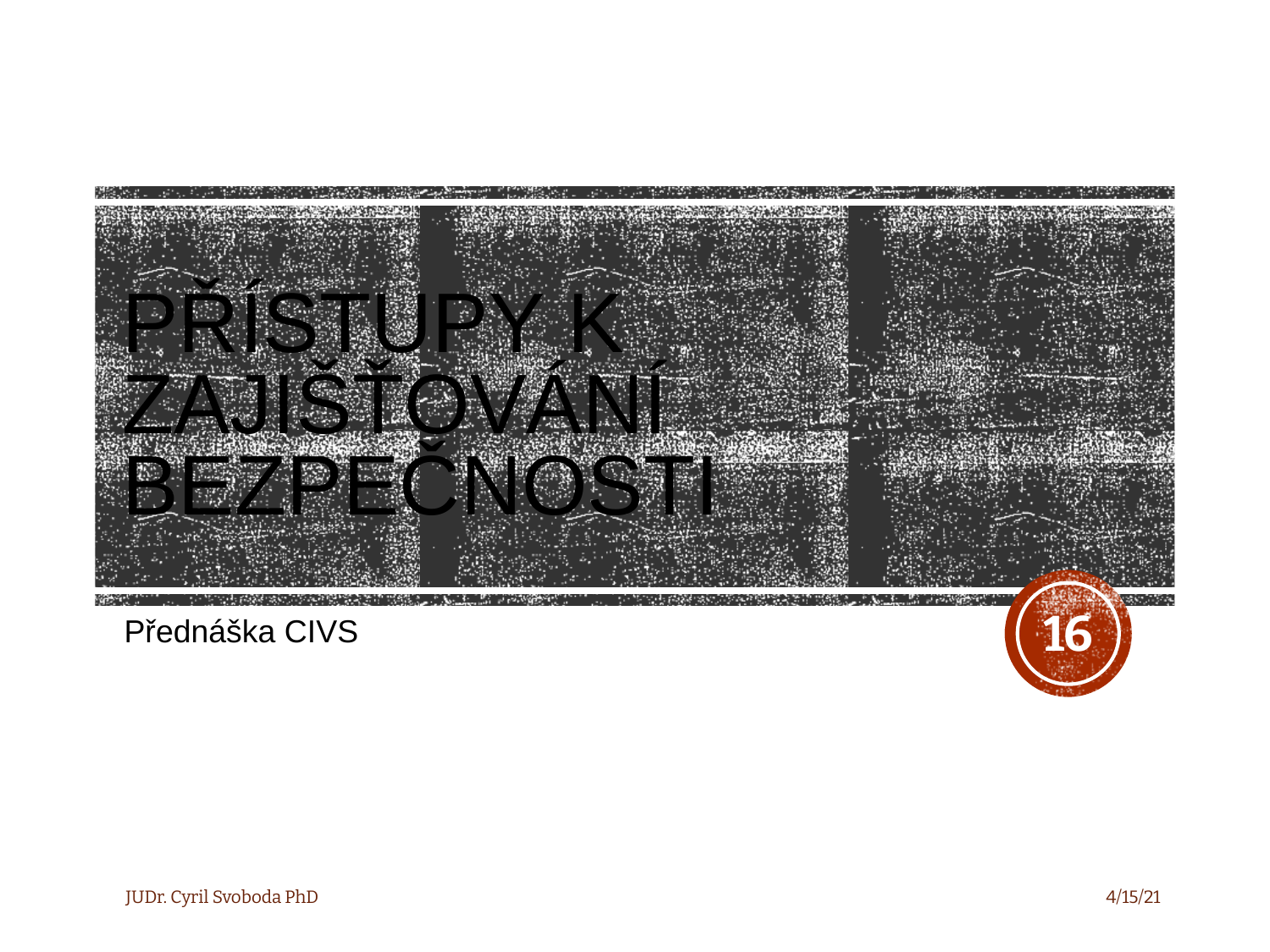

# Přístupy k zajišťování bezpečnosti
16
Přednáška CIVS
JUDr. Cyril Svoboda PhD
4/15/21